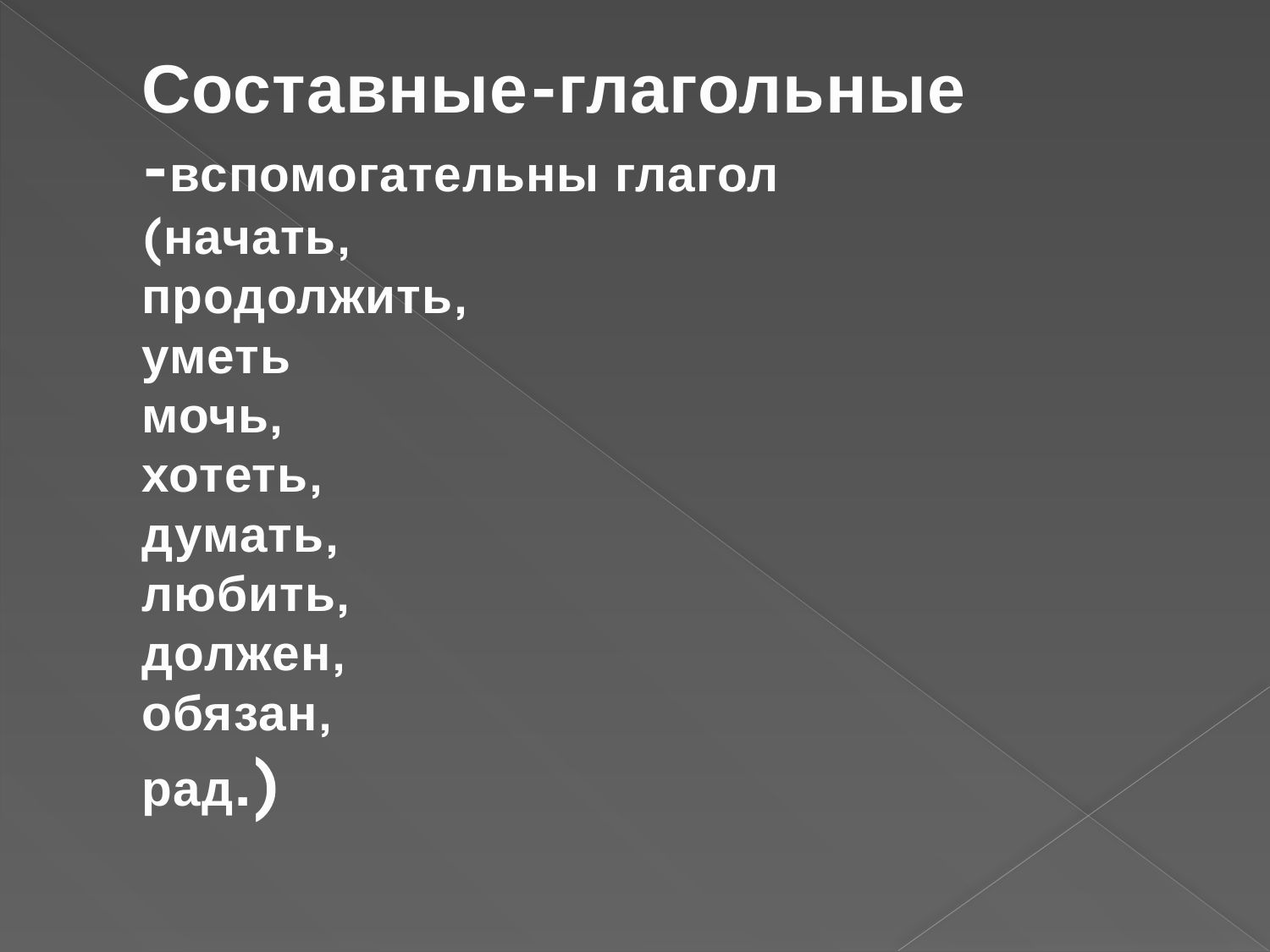

# Составные-глагольные -вспомогательны глагол (начать, продолжить, уметь мочь, хотеть, думать, любить, должен, обязан, рад.)